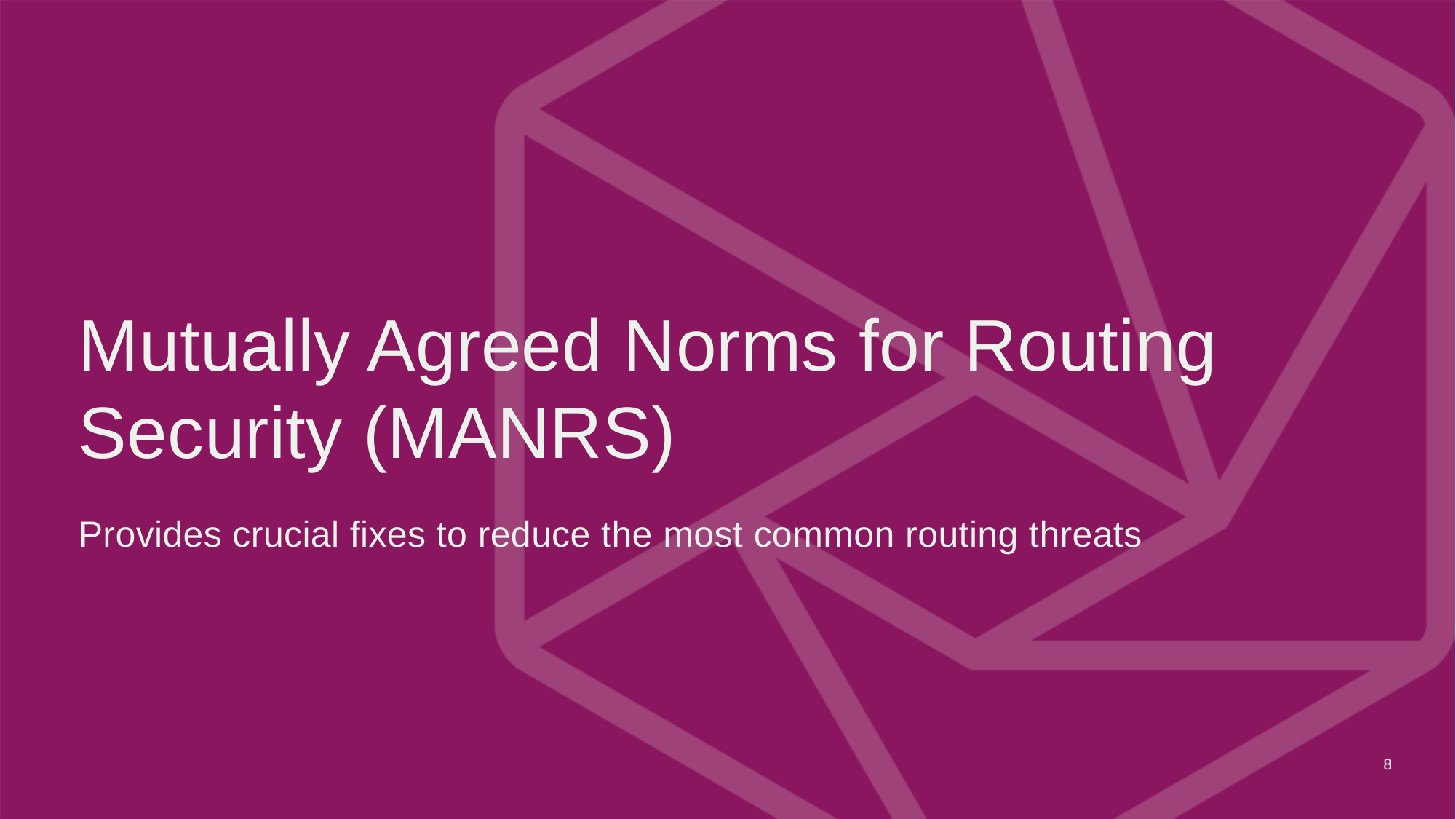

Mutually Agreed Norms for Routing Security (MANRS)
Provides crucial fixes to reduce the most common routing threats
8